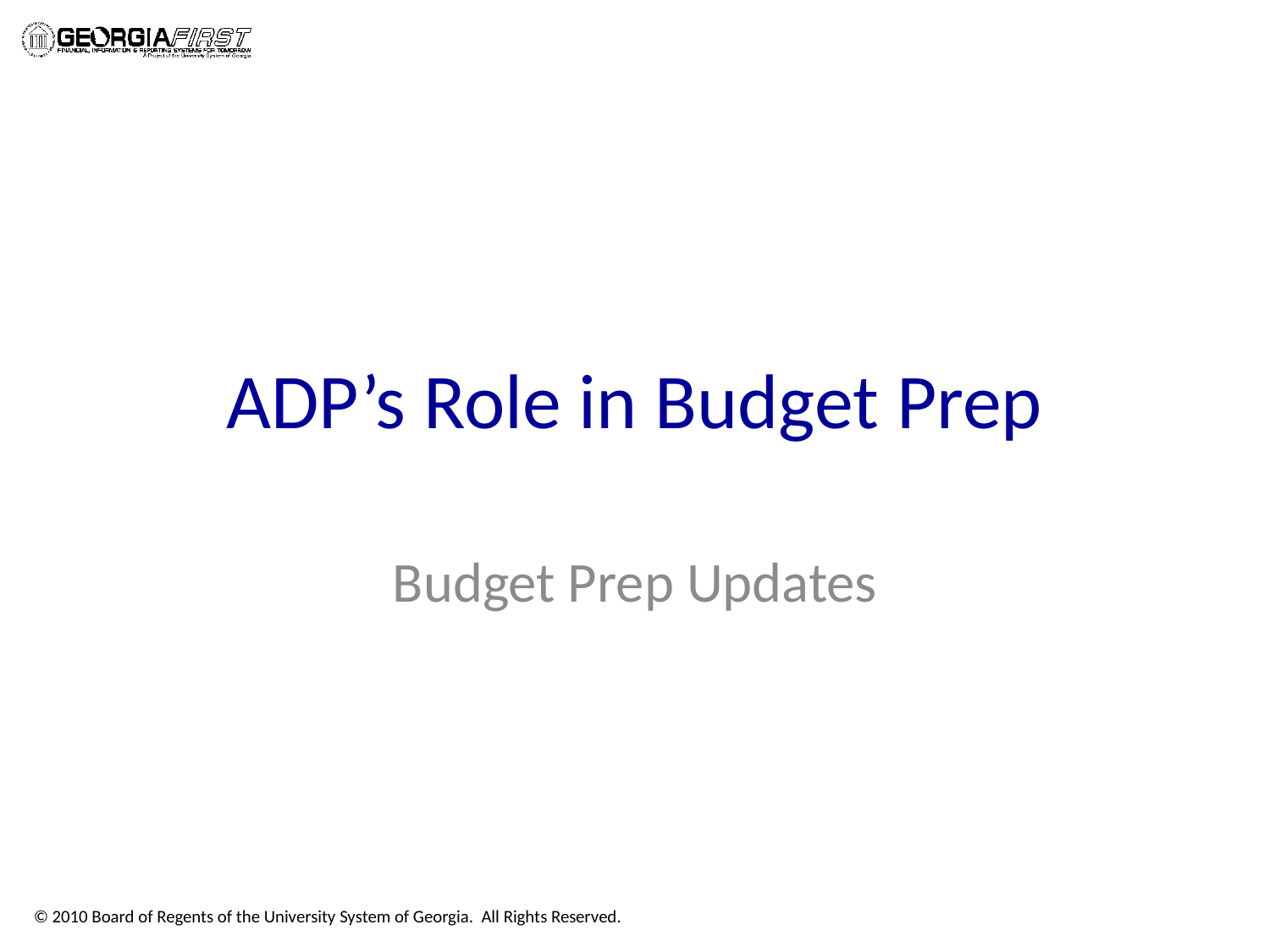

# ADP’s Role in Budget Prep
Budget Prep Updates